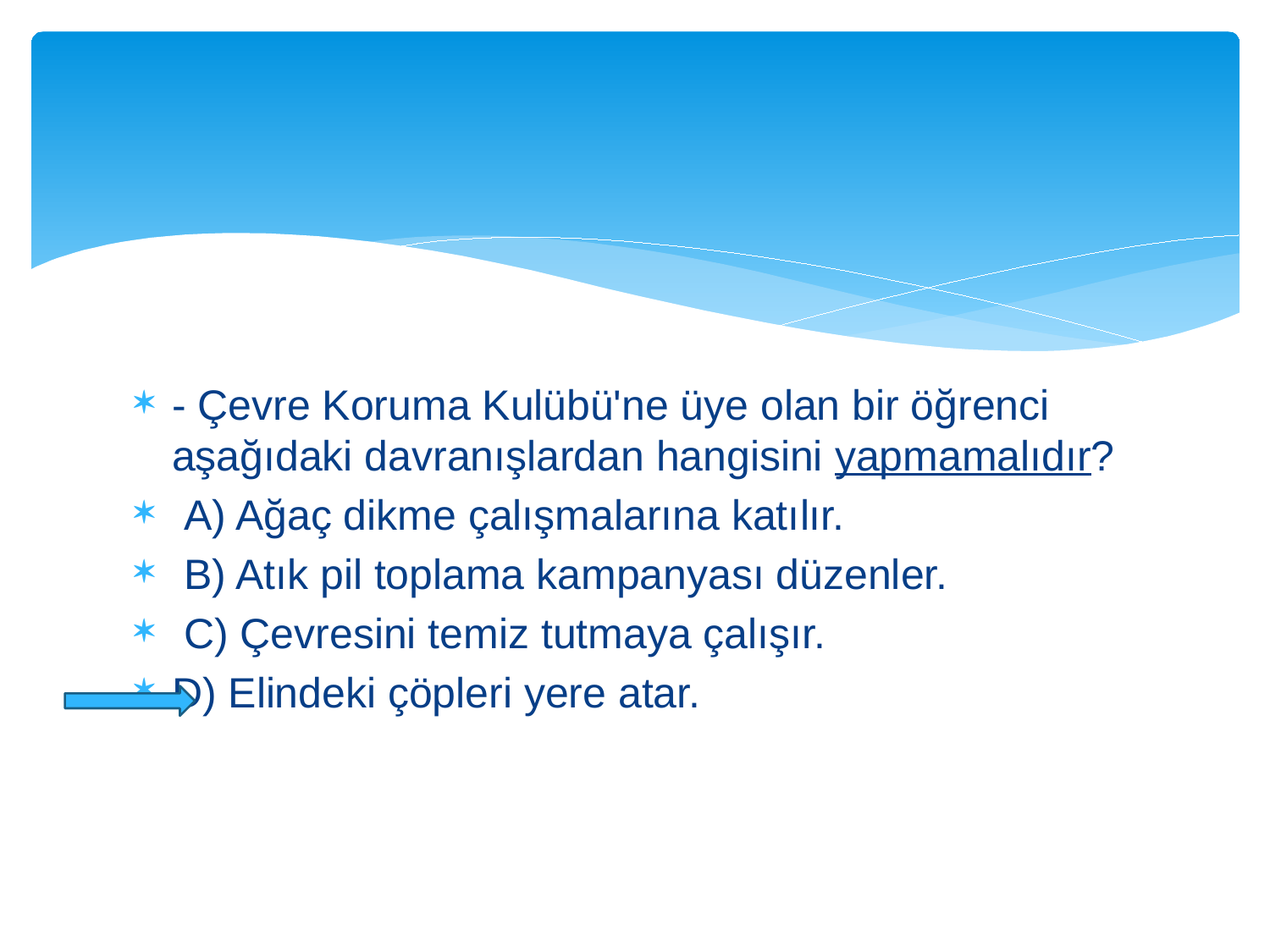

#
- Çevre Koruma Kulübü'ne üye olan bir öğrenci aşağıdaki davranışlardan hangisini yapmamalıdır?
 A) Ağaç dikme çalışmalarına katılır.
 B) Atık pil toplama kampanyası düzenler.
 C) Çevresini temiz tutmaya çalışır.
D) Elindeki çöpleri yere atar.